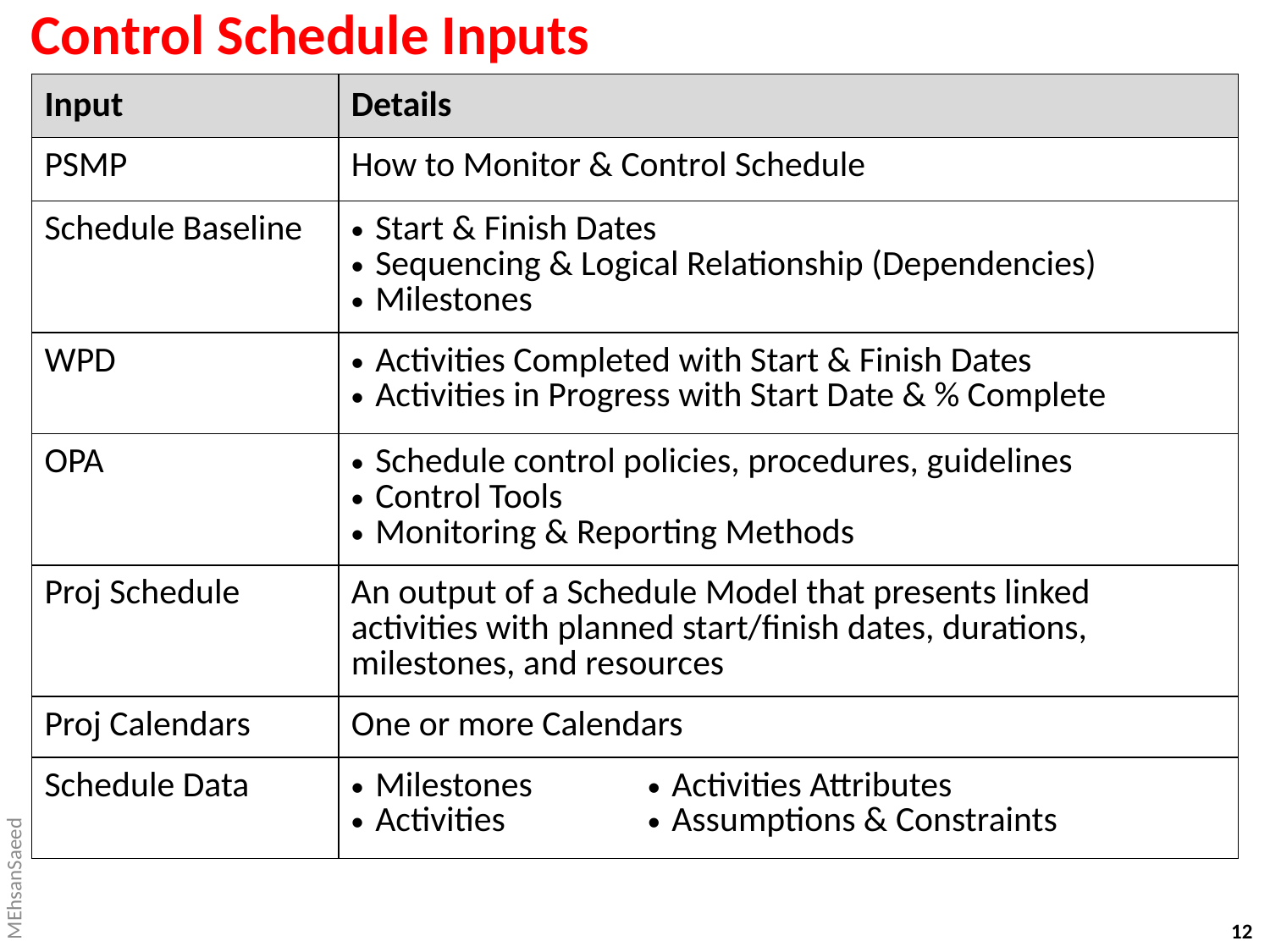

# Control Schedule Inputs
| Input | Details |  |
| --- | --- | --- |
| PSMP | How to Monitor & Control Schedule |  |
| Schedule Baseline | Start & Finish Dates Sequencing & Logical Relationship (Dependencies) Milestones |  |
| WPD | Activities Completed with Start & Finish Dates Activities in Progress with Start Date & % Complete |  |
| OPA | Schedule control policies, procedures, guidelines Control Tools Monitoring & Reporting Methods |  |
| Proj Schedule | An output of a Schedule Model that presents linked activities with planned start/finish dates, durations, milestones, and resources |  |
| Proj Calendars | One or more Calendars |  |
| Schedule Data | Milestones Activities | Activities Attributes Assumptions & Constraints |
MEhsanSaeed
12